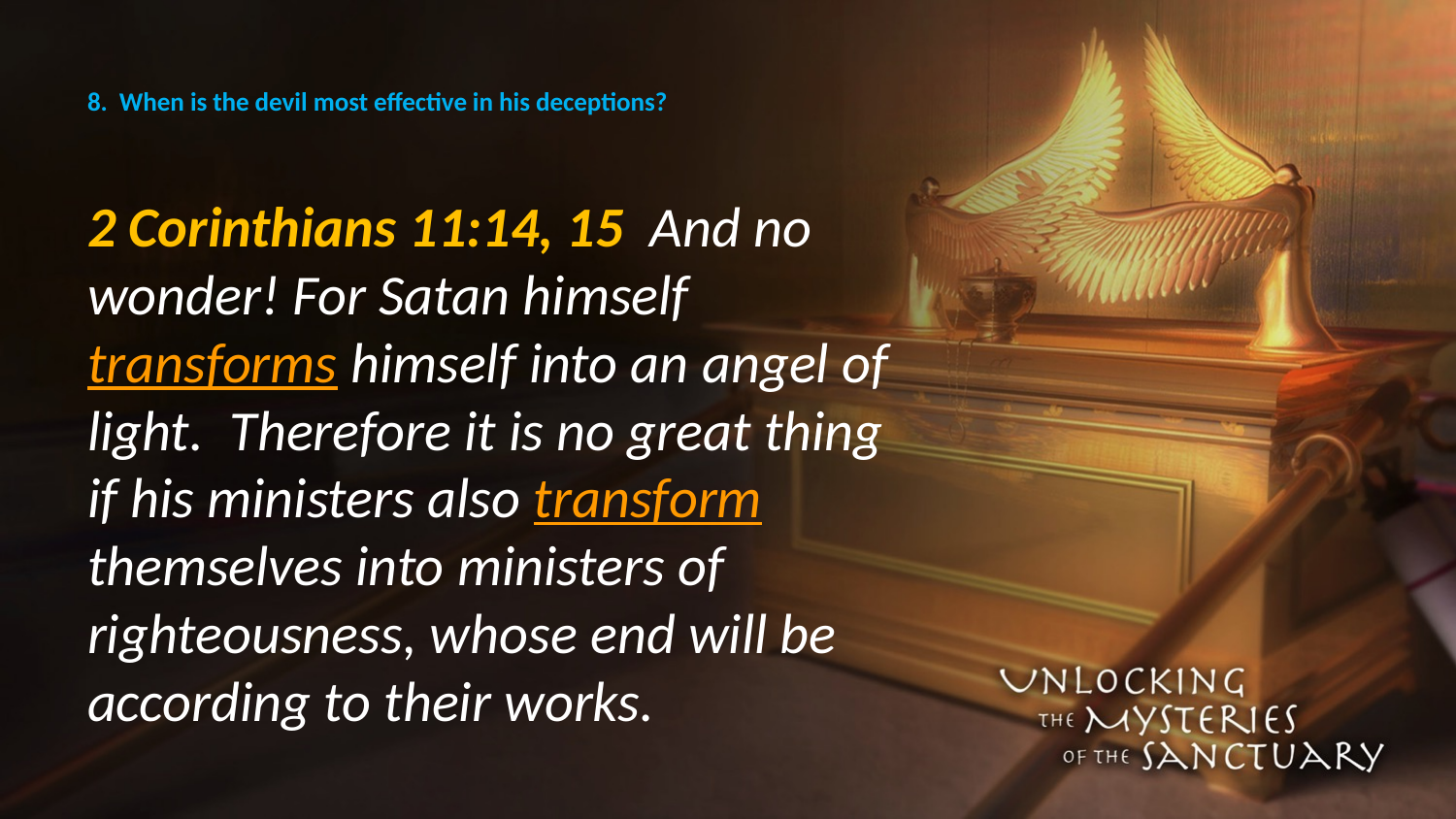

# 8.  When is the devil most effective in his deceptions?
2 Corinthians 11:14, 15  And no wonder! For Satan himself transforms himself into an angel of light.  Therefore it is no great thing if his ministers also transform themselves into ministers of righteousness, whose end will be according to their works.